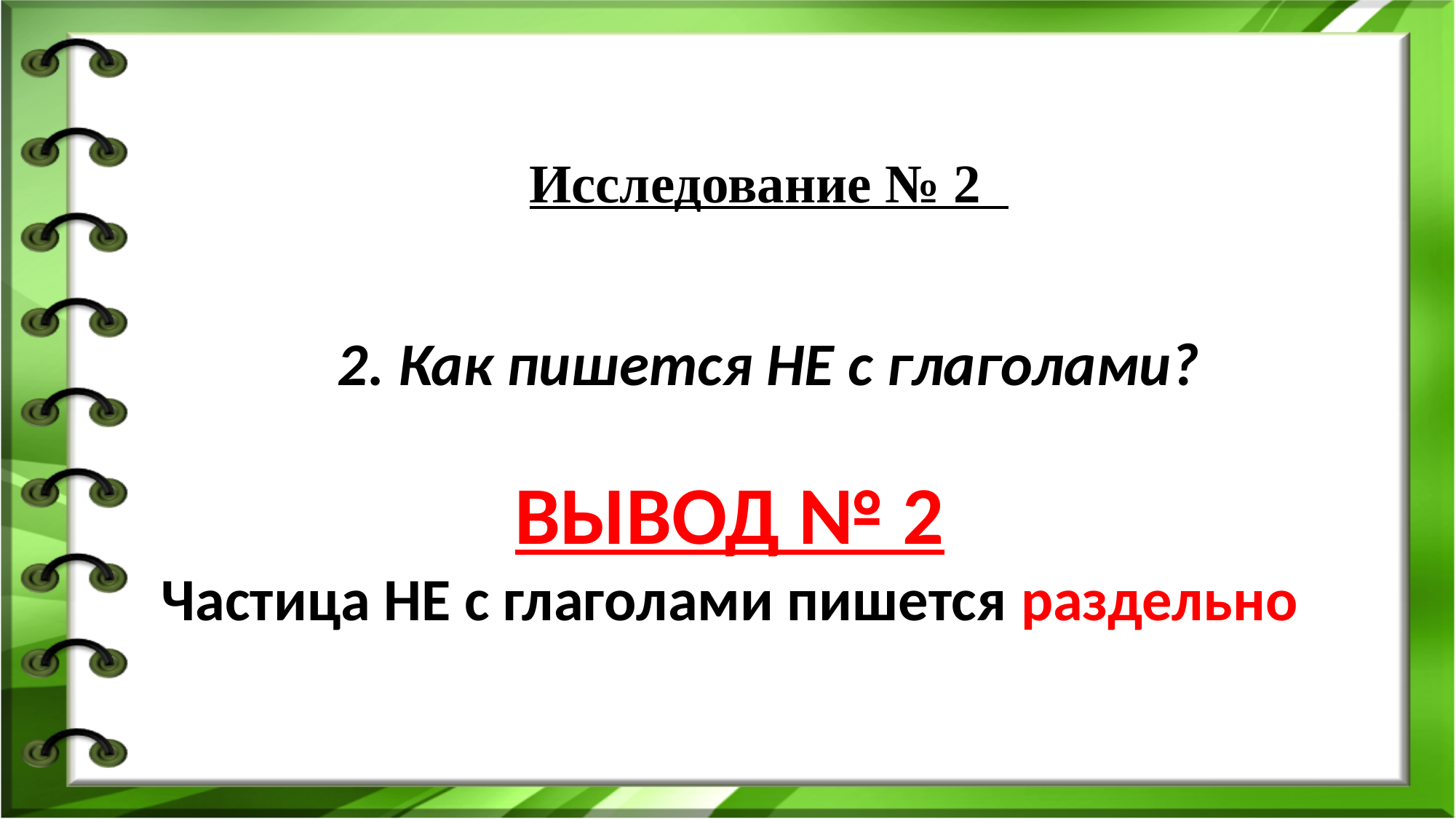

Исследование № 2

2. Как пишется НЕ с глаголами?

ВЫВОД № 2
Частица НЕ с глаголами пишется раздельно